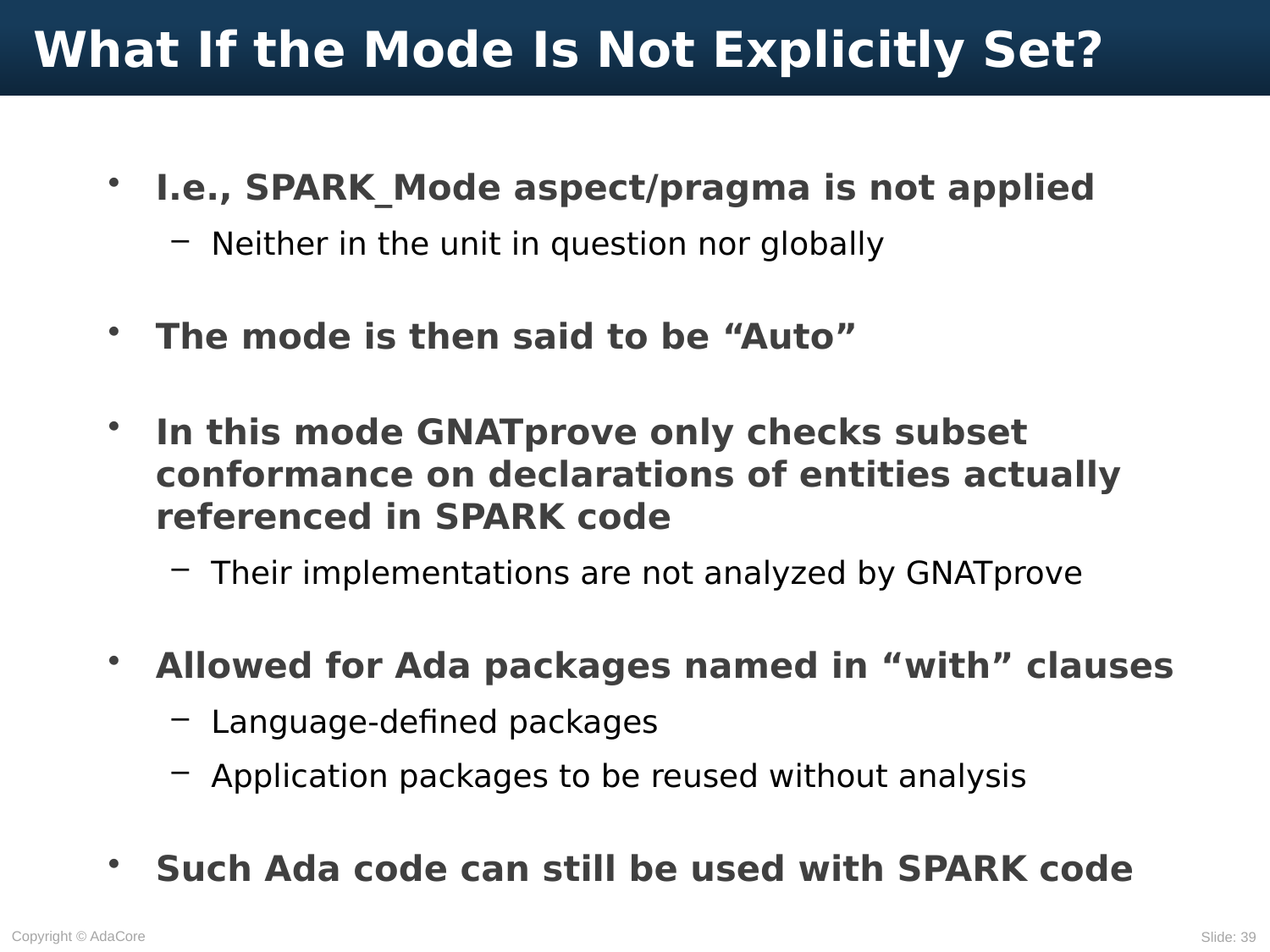

# What If the Mode Is Not Explicitly Set?
I.e., SPARK_Mode aspect/pragma is not applied
Neither in the unit in question nor globally
The mode is then said to be “Auto”
In this mode GNATprove only checks subset conformance on declarations of entities actually referenced in SPARK code
Their implementations are not analyzed by GNATprove
Allowed for Ada packages named in “with” clauses
Language-defined packages
Application packages to be reused without analysis
Such Ada code can still be used with SPARK code